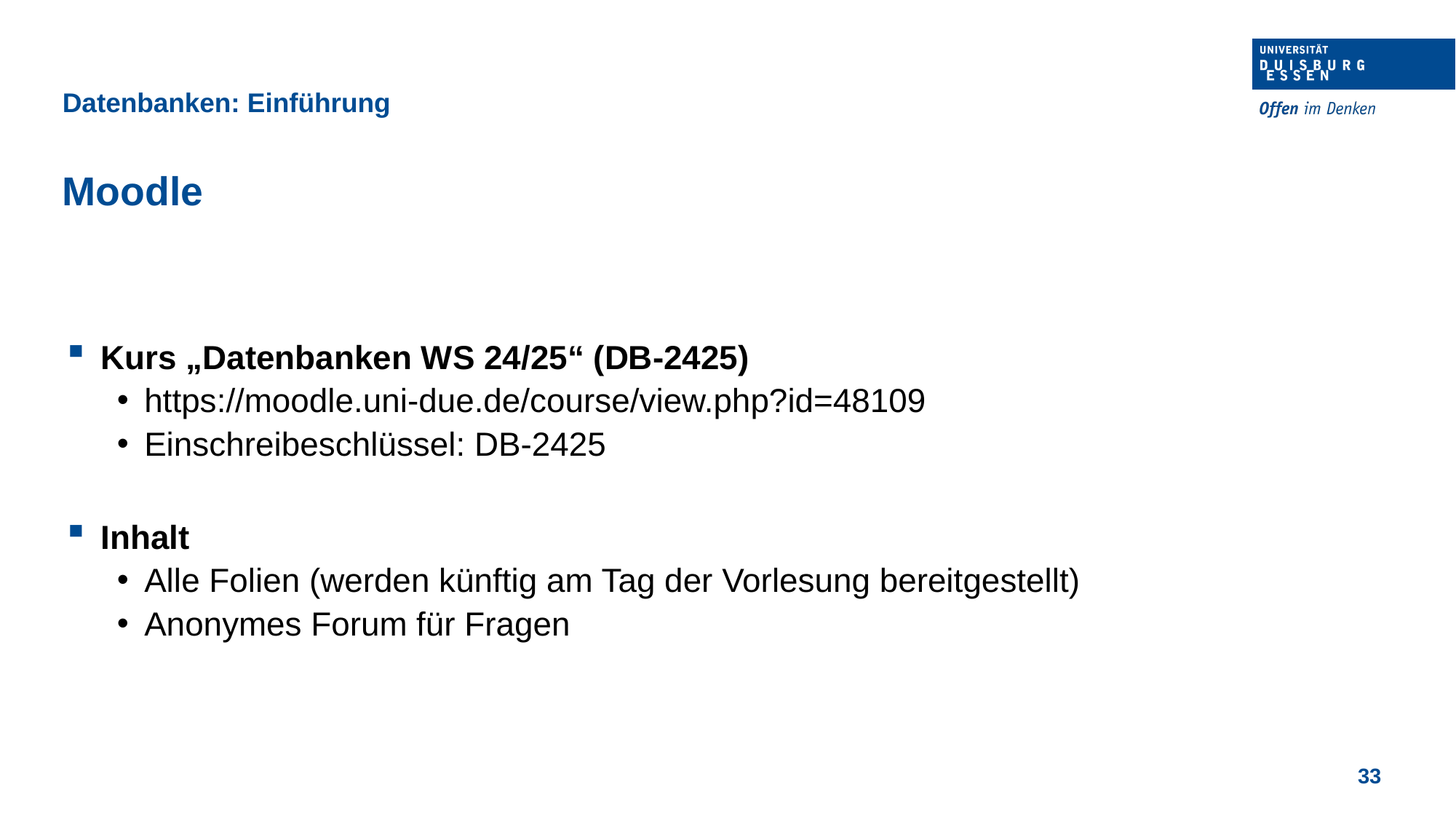

Datenbanken: Einführung
Moodle
Kurs „Datenbanken WS 24/25“ (DB-2425)
https://moodle.uni-due.de/course/view.php?id=48109
Einschreibeschlüssel: DB-2425

Inhalt
Alle Folien (werden künftig am Tag der Vorlesung bereitgestellt)
Anonymes Forum für Fragen

33